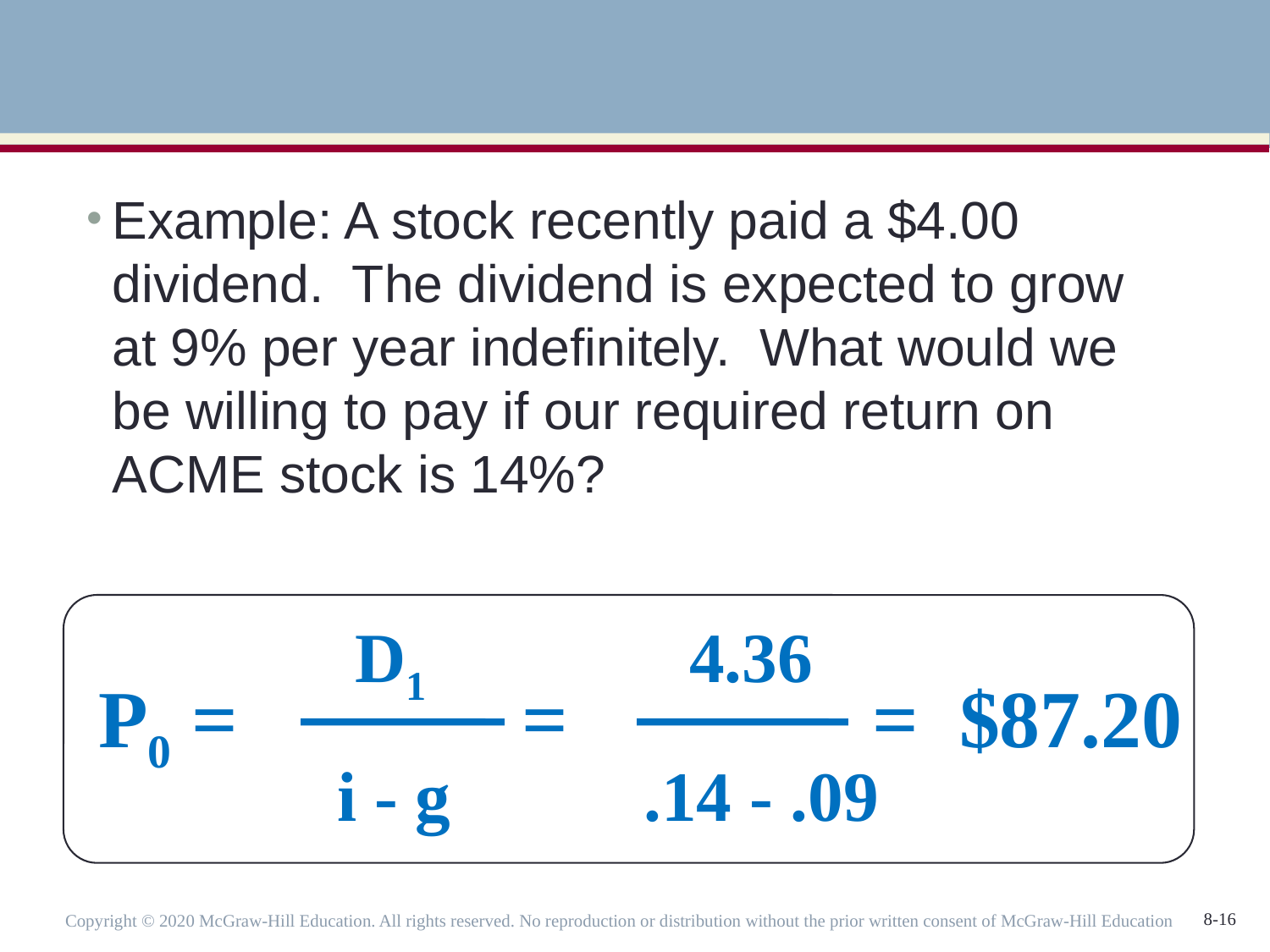

Example: A stock recently paid a $4.00 dividend.  The dividend is expected to grow at 9% per year indefinitely.  What would we be willing to pay if our required return on ACME stock is 14%?

       D1               4.36
      i - g           .14 - .09
P0 =              =               =  $87.20

Copyright © 2020 McGraw-Hill Education. All rights reserved. No reproduction or distribution without the prior written consent of McGraw-Hill Education